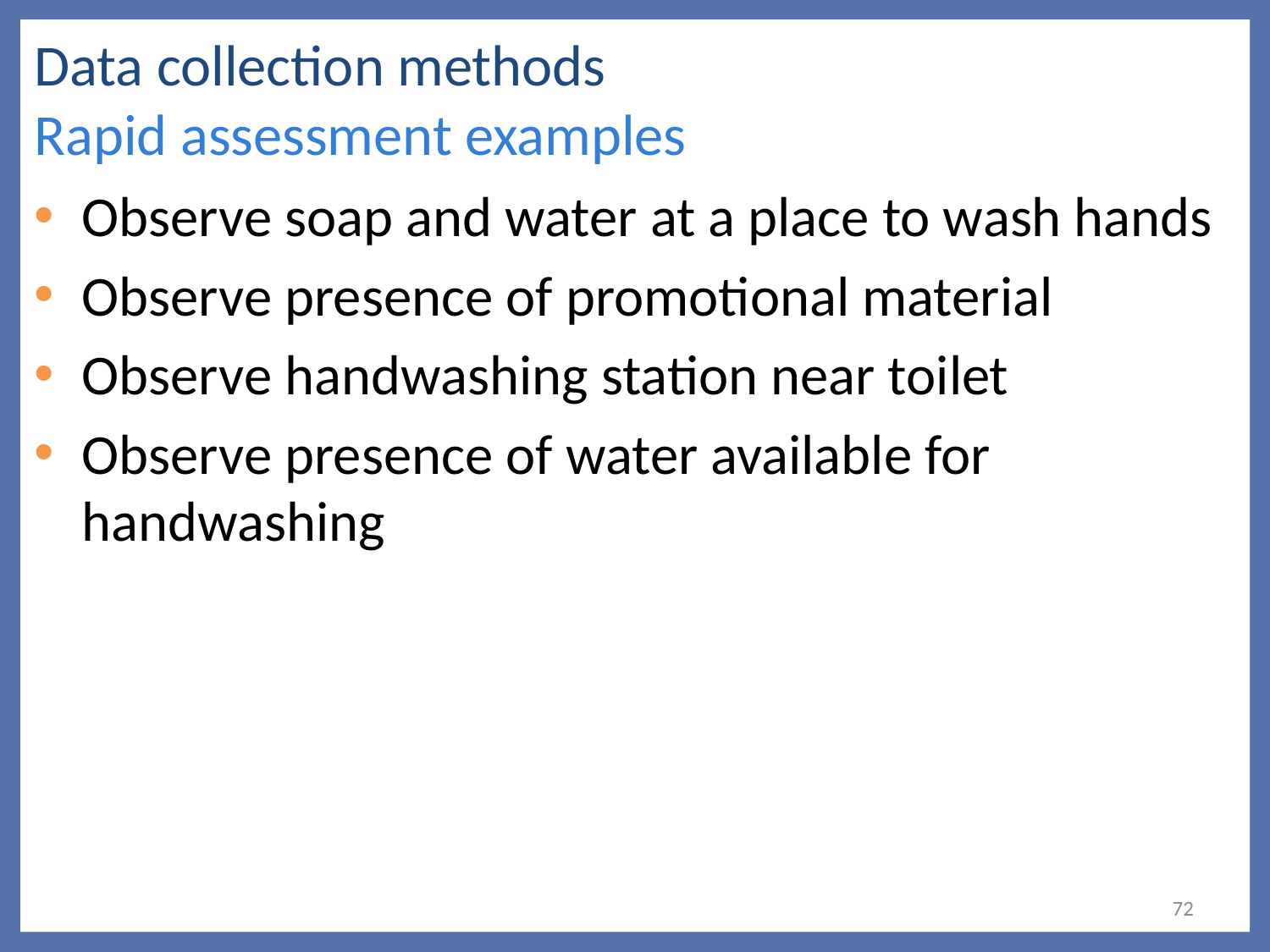

Data collection methods
Rapid assessment examples
Observe soap and water at a place to wash hands
Observe presence of promotional material
Observe handwashing station near toilet
Observe presence of water available for handwashing

72